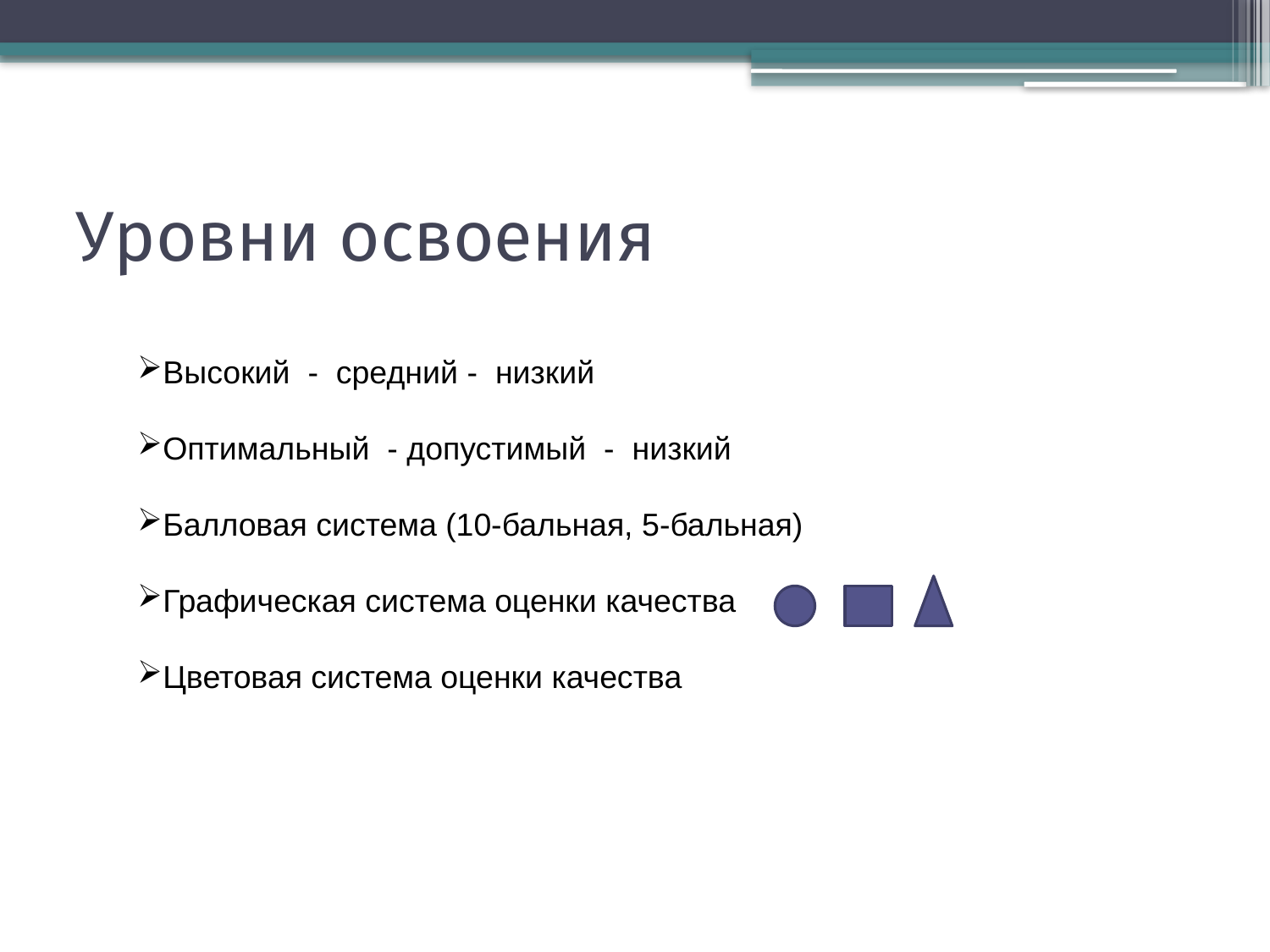

# Уровни освоения
Высокий  -  средний -  низкий

Оптимальный  - допустимый  -  низкий

Балловая система (10-бальная, 5-бальная)

Графическая система оценки качества

Цветовая система оценки качества